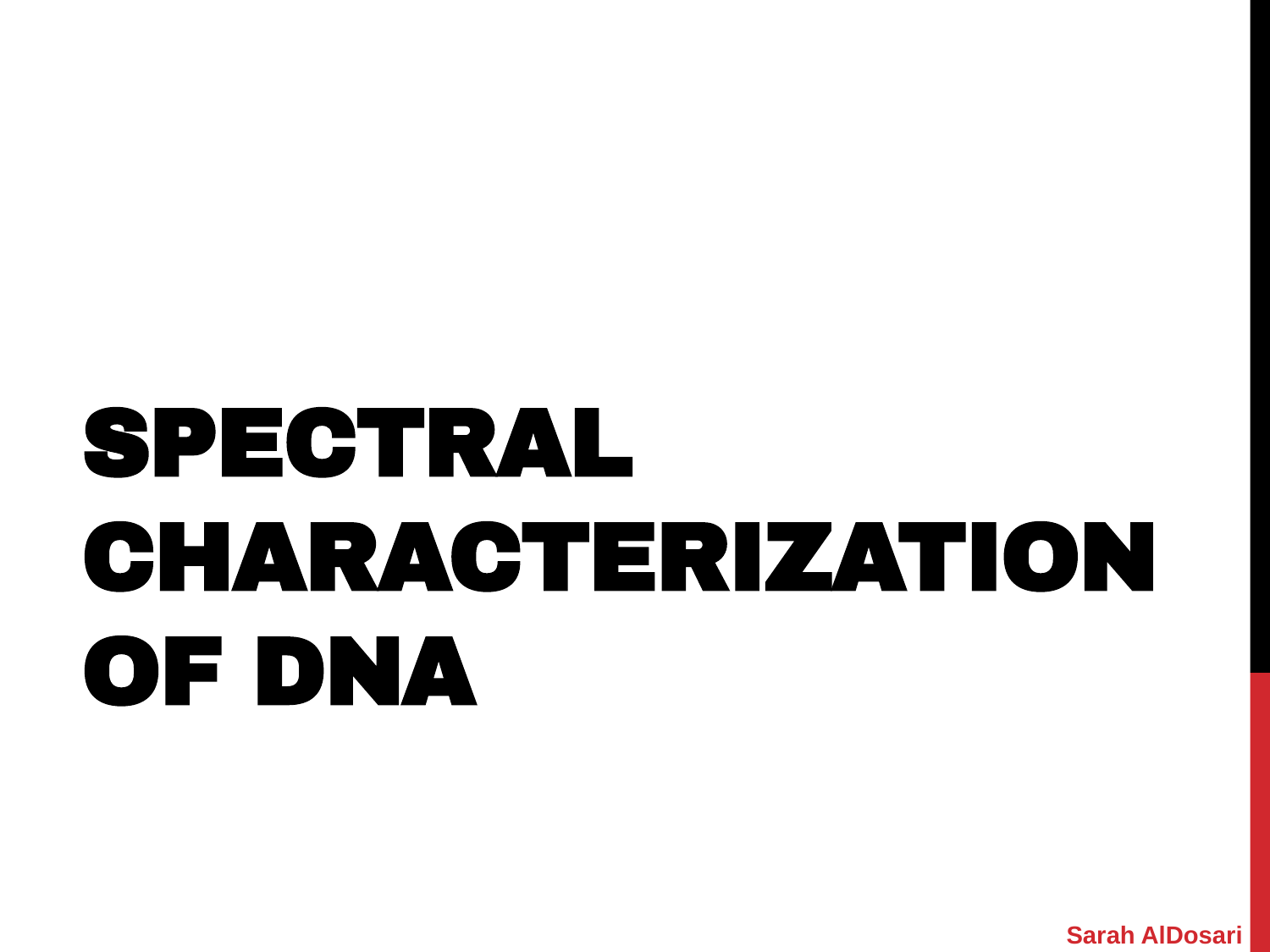

# Spectral Characterization of DNA
Sarah AlDosari